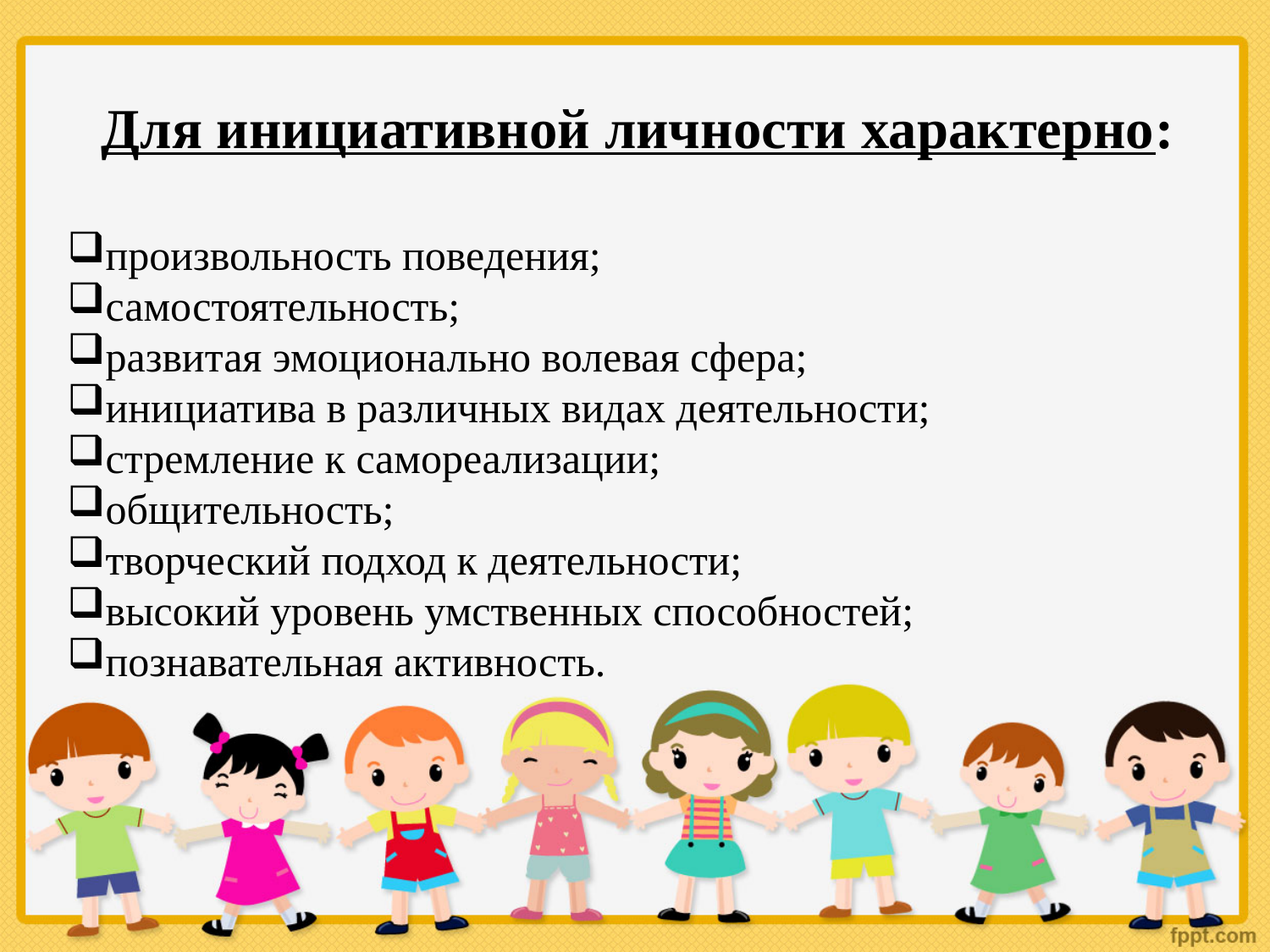

Для инициативной личности характерно:

произвольность поведения;
самостоятельность;
развитая эмоционально волевая сфера;
инициатива в различных видах деятельности;
стремление к самореализации;
общительность;
творческий подход к деятельности;
высокий уровень умственных способностей;
познавательная активность.